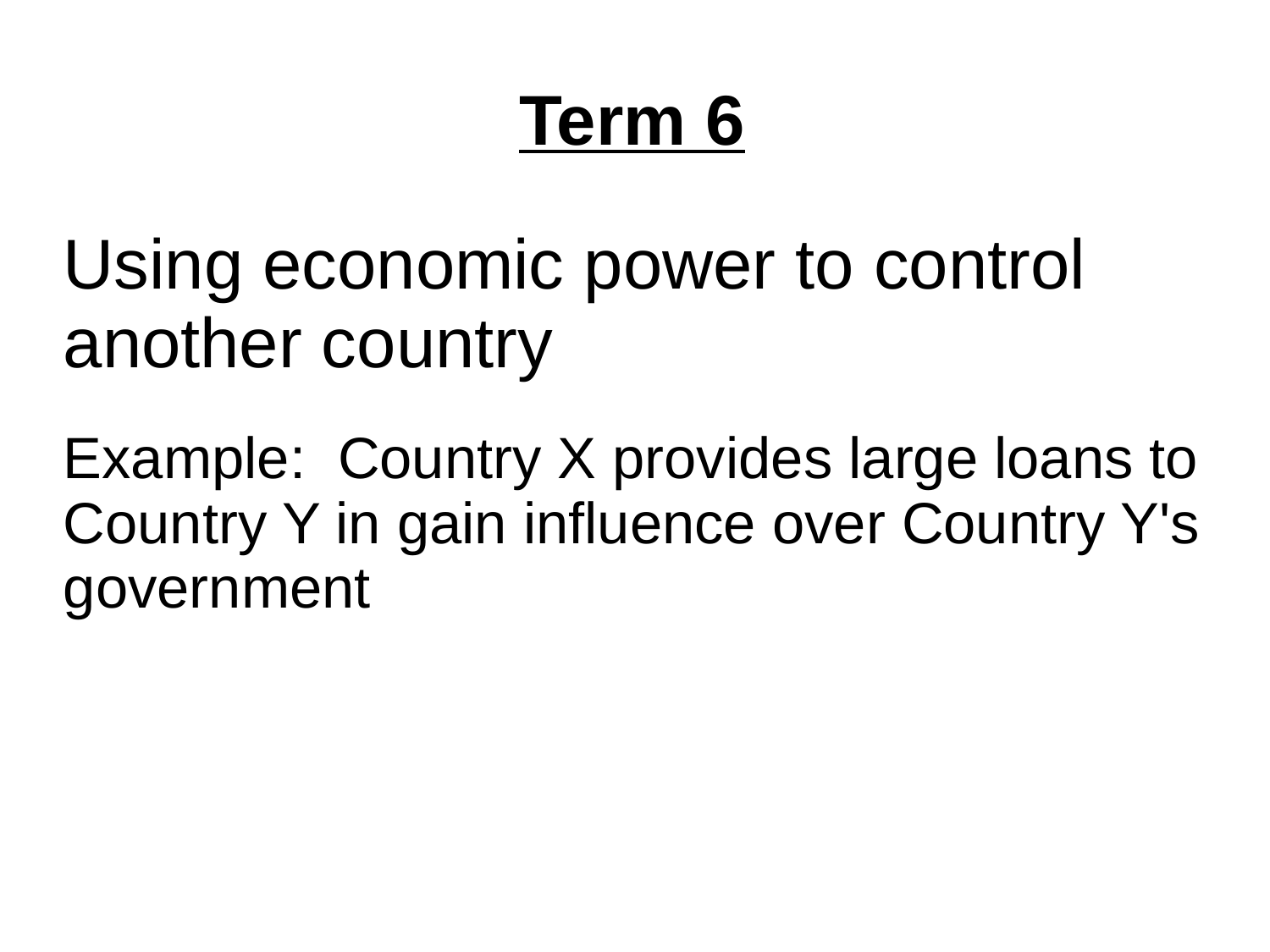

Term 6
Using economic power to control another country

Example:  Country X provides large loans to Country Y in gain influence over Country Y's government